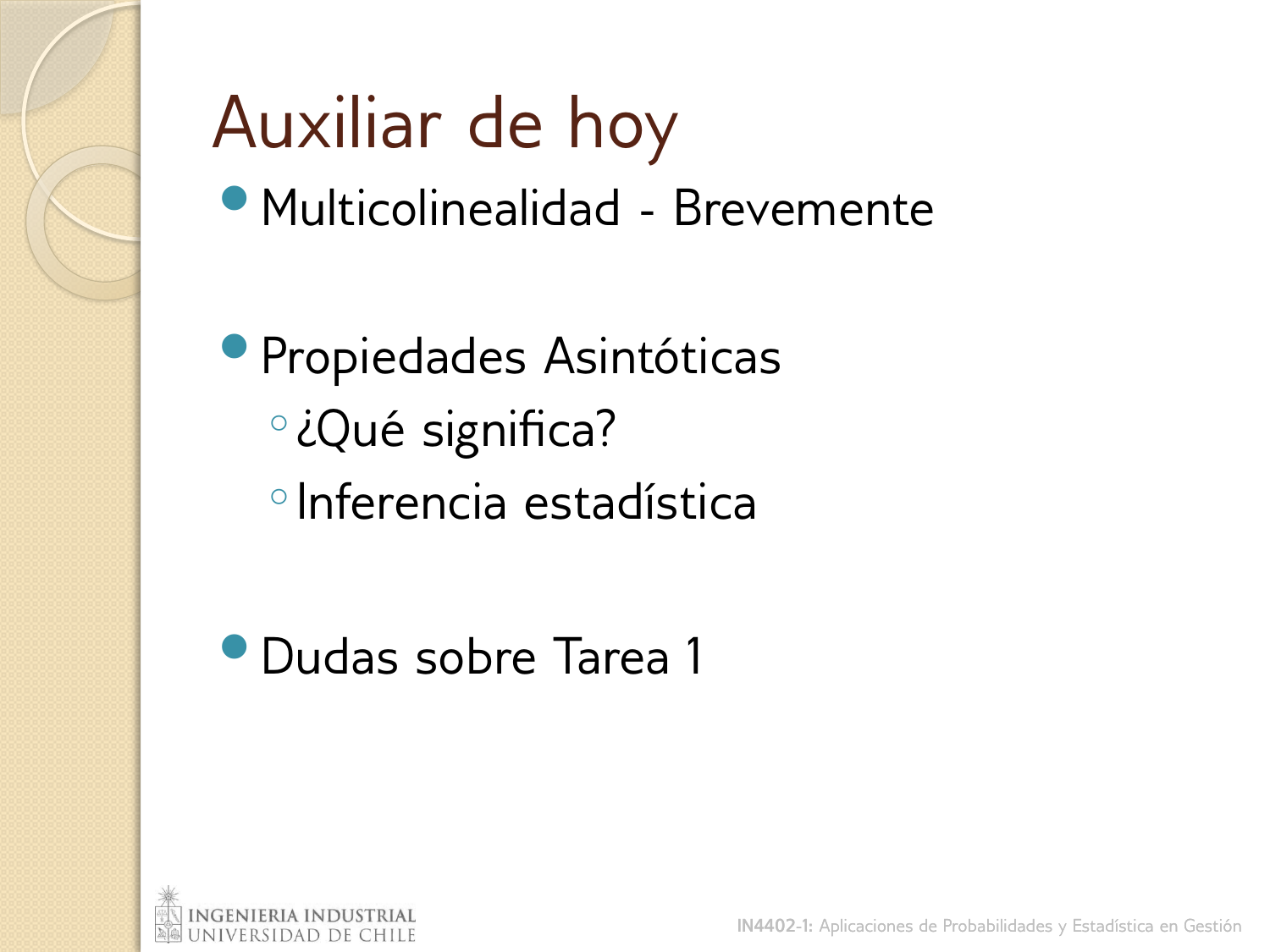

# Auxiliar de hoy
Multicolinealidad - Brevemente

Propiedades Asintóticas
¿Qué significa?
Inferencia estadística

Dudas sobre Tarea 1
IN4402-1: Aplicaciones de Probabilidades y Estadística en Gestión